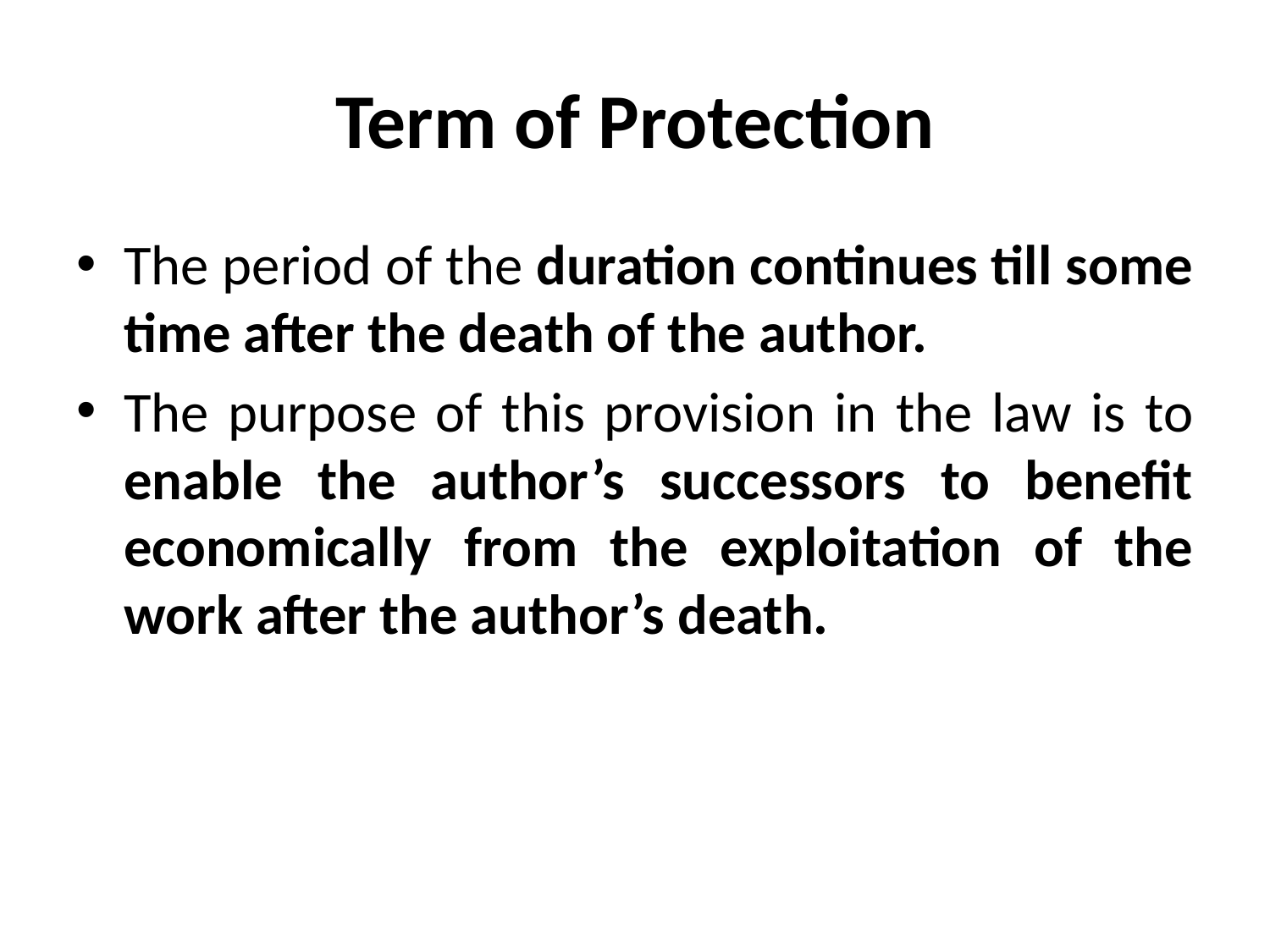

# Term of Protection
The period of the duration continues till some time after the death of the author.
The purpose of this provision in the law is to enable the author’s successors to benefit economically from the exploitation of the work after the author’s death.